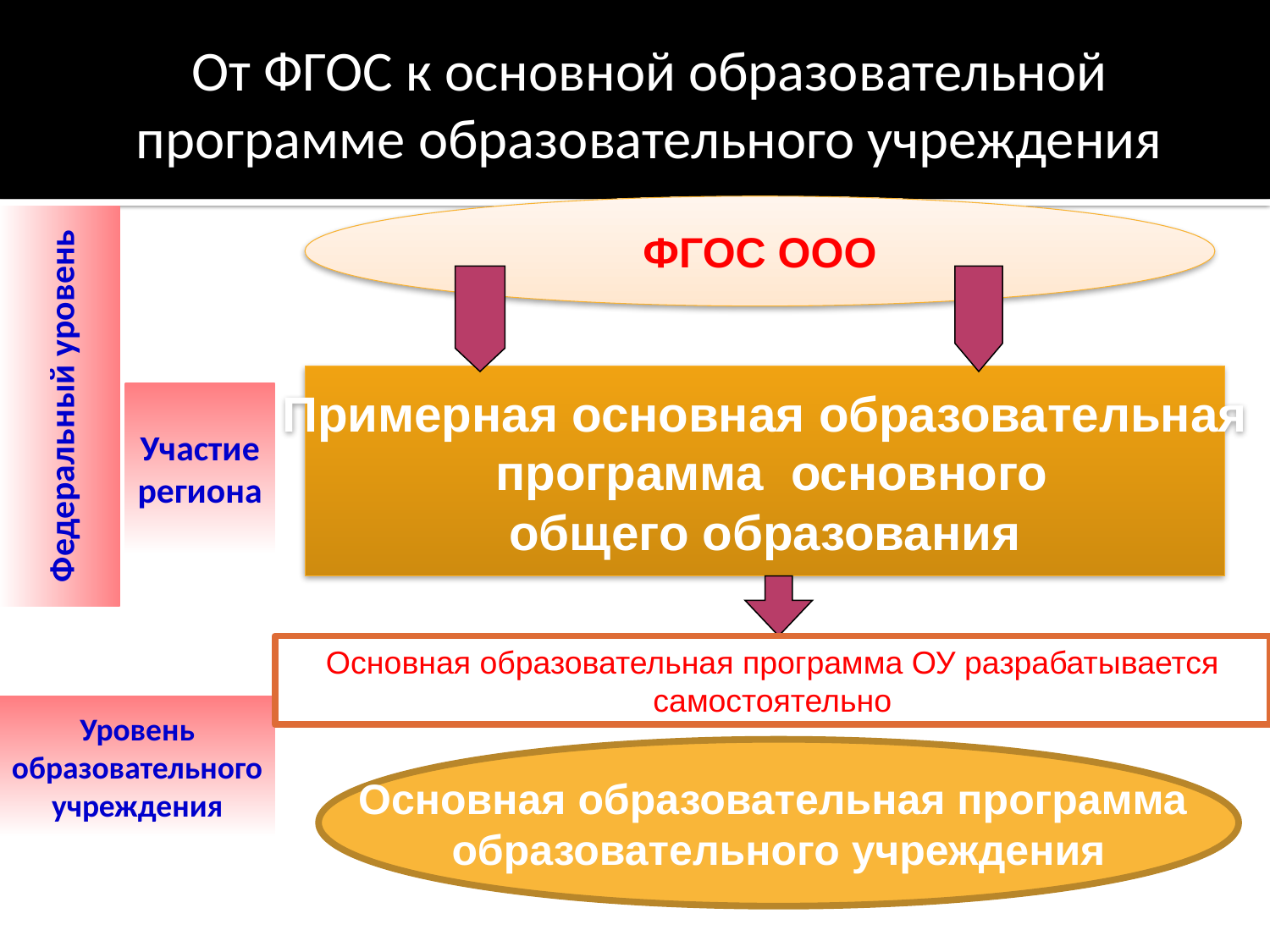

# От ФГОС к основной образовательной программе образовательного учреждения
ФГОС ООО

Федеральный уровень
Примерная основная образовательная
 программа  основного
общего образования
Участие
 региона

Основная образовательная программа ОУ разрабатывается самостоятельно
Уровень
 образовательного
учреждения
Основная образовательная программа
образовательного учреждения